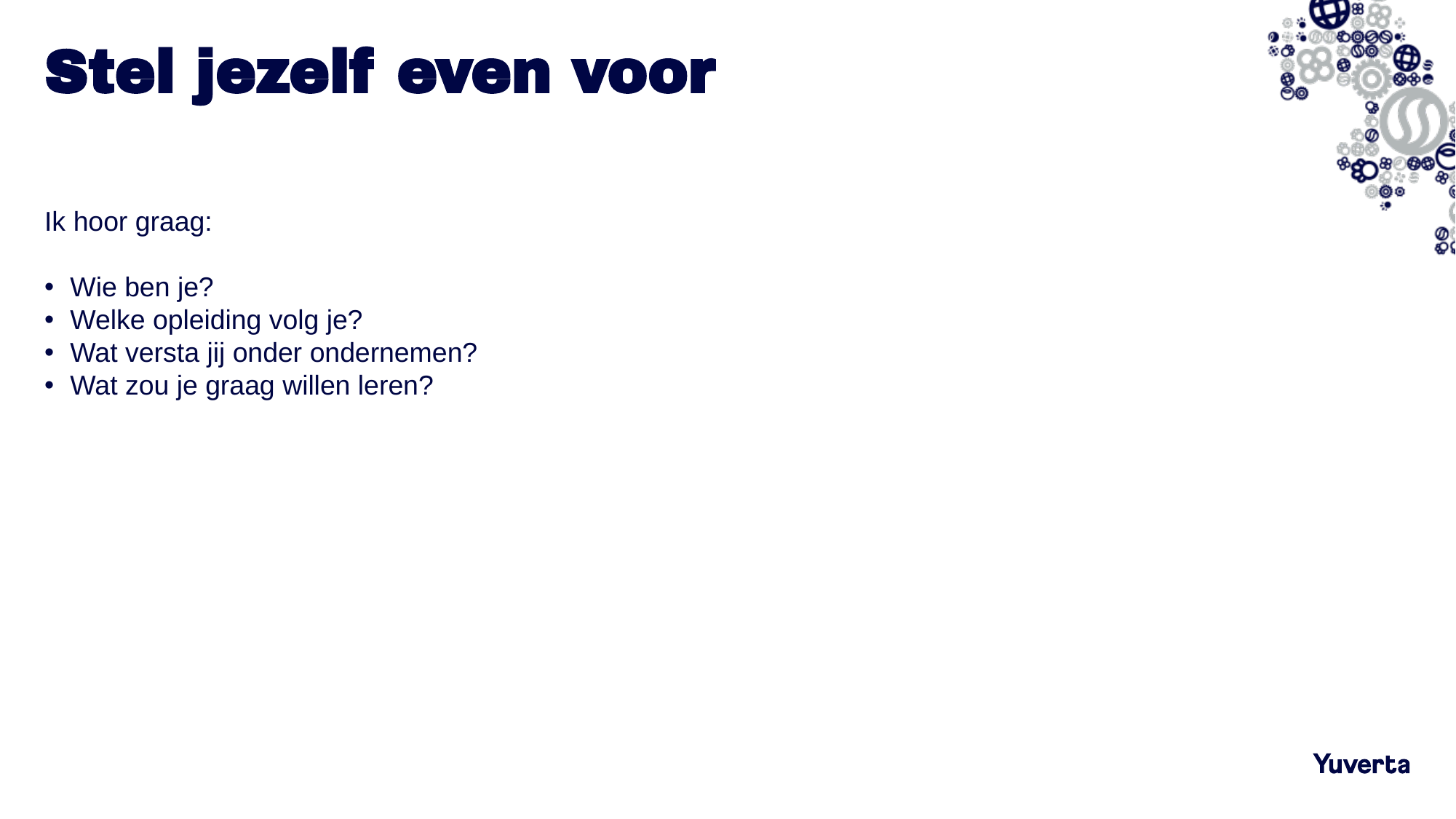

# Stel jezelf even voor
Ik hoor graag:

Wie ben je?
Welke opleiding volg je?
Wat versta jij onder ondernemen?
Wat zou je graag willen leren?